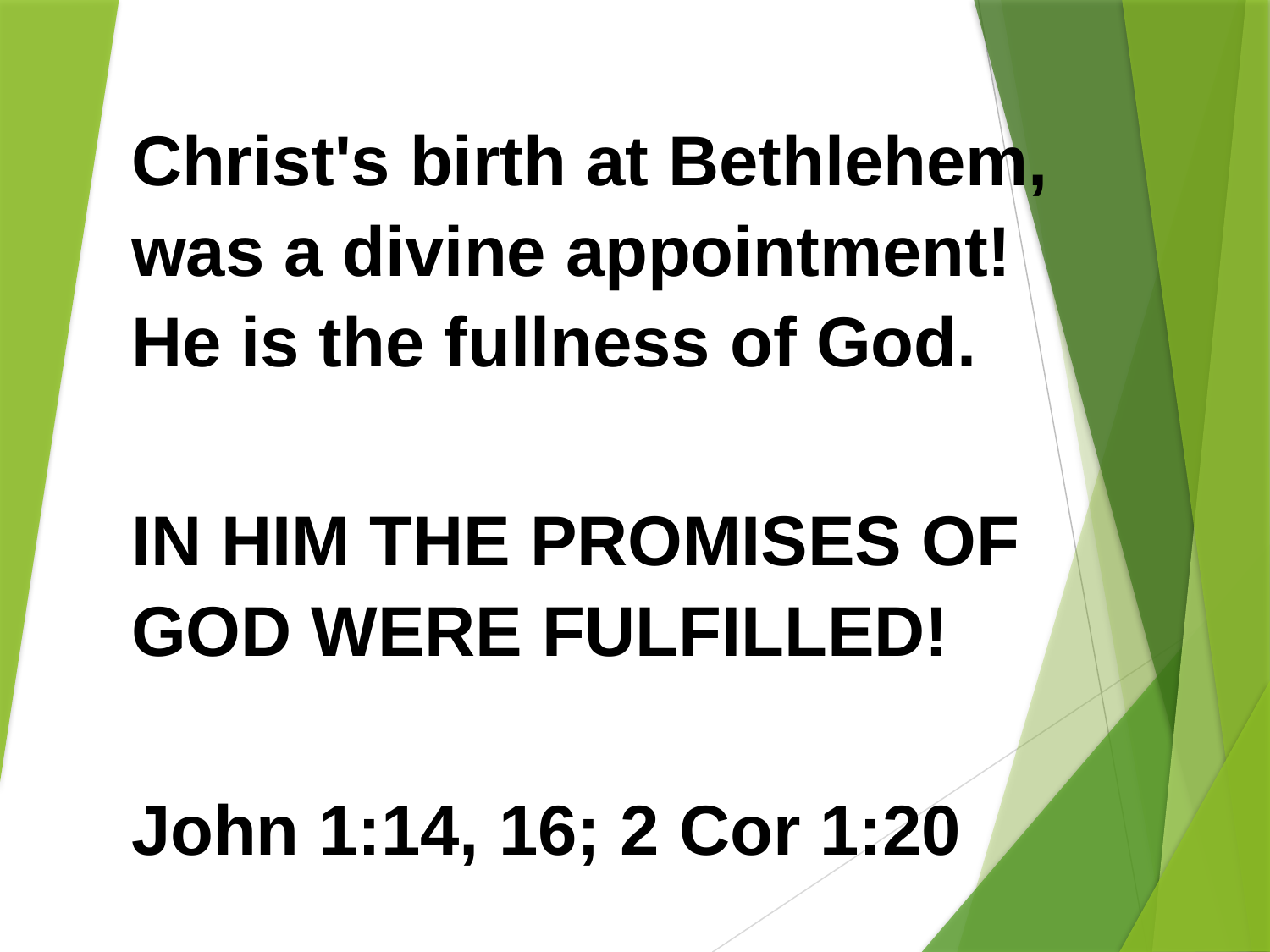

Christ's birth at Bethlehem, was a divine appointment! He is the fullness of God.

IN HIM THE PROMISES OF GOD WERE FULFILLED!

John 1:14, 16; 2 Cor 1:20